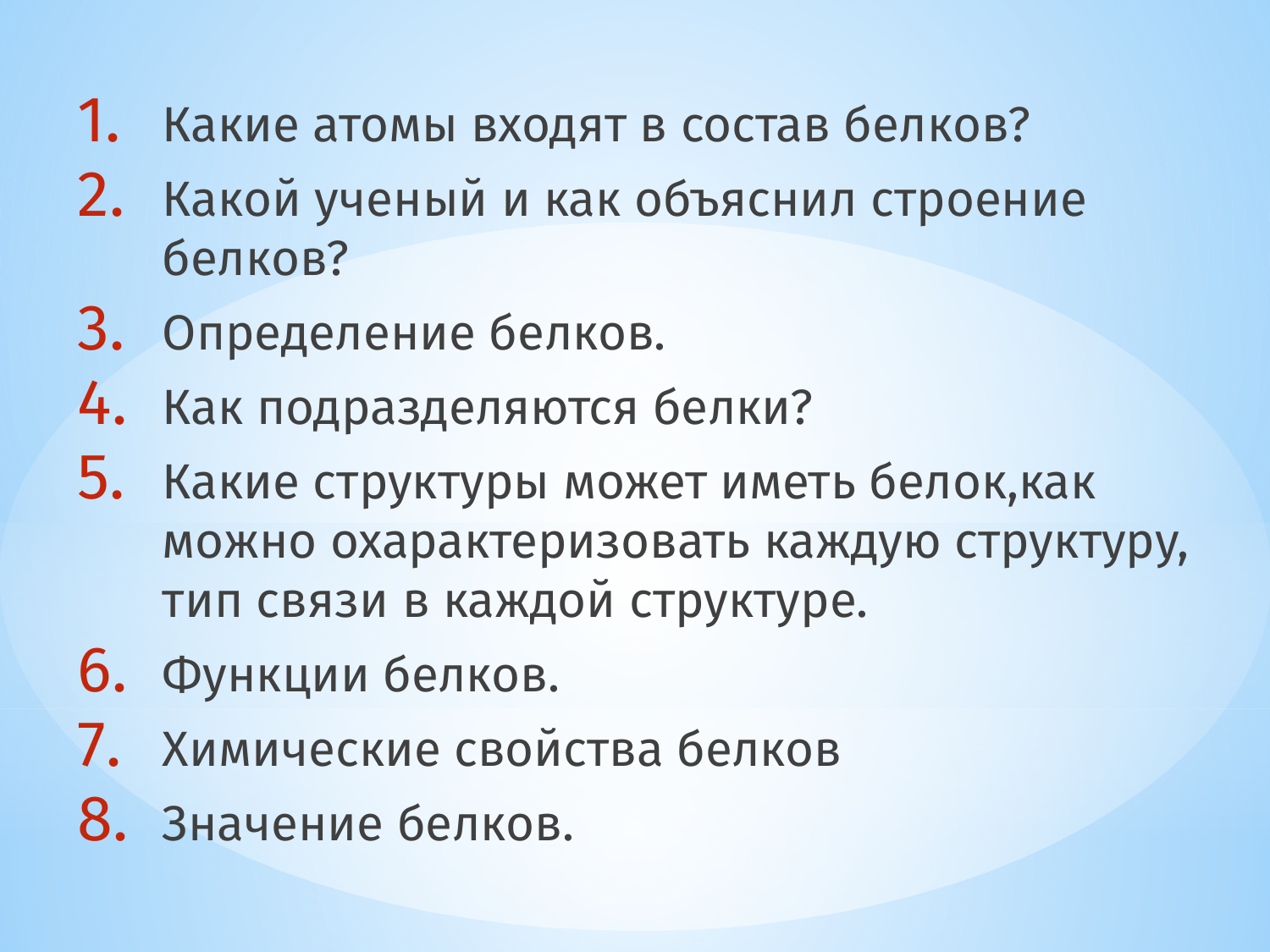

Какие атомы входят в состав белков?
Какой ученый и как объяснил строение белков?
Определение белков.
Как подразделяются белки?
Какие структуры может иметь белок,как можно охарактеризовать каждую структуру, тип связи в каждой структуре.
Функции белков.
Химические свойства белков
Значение белков.